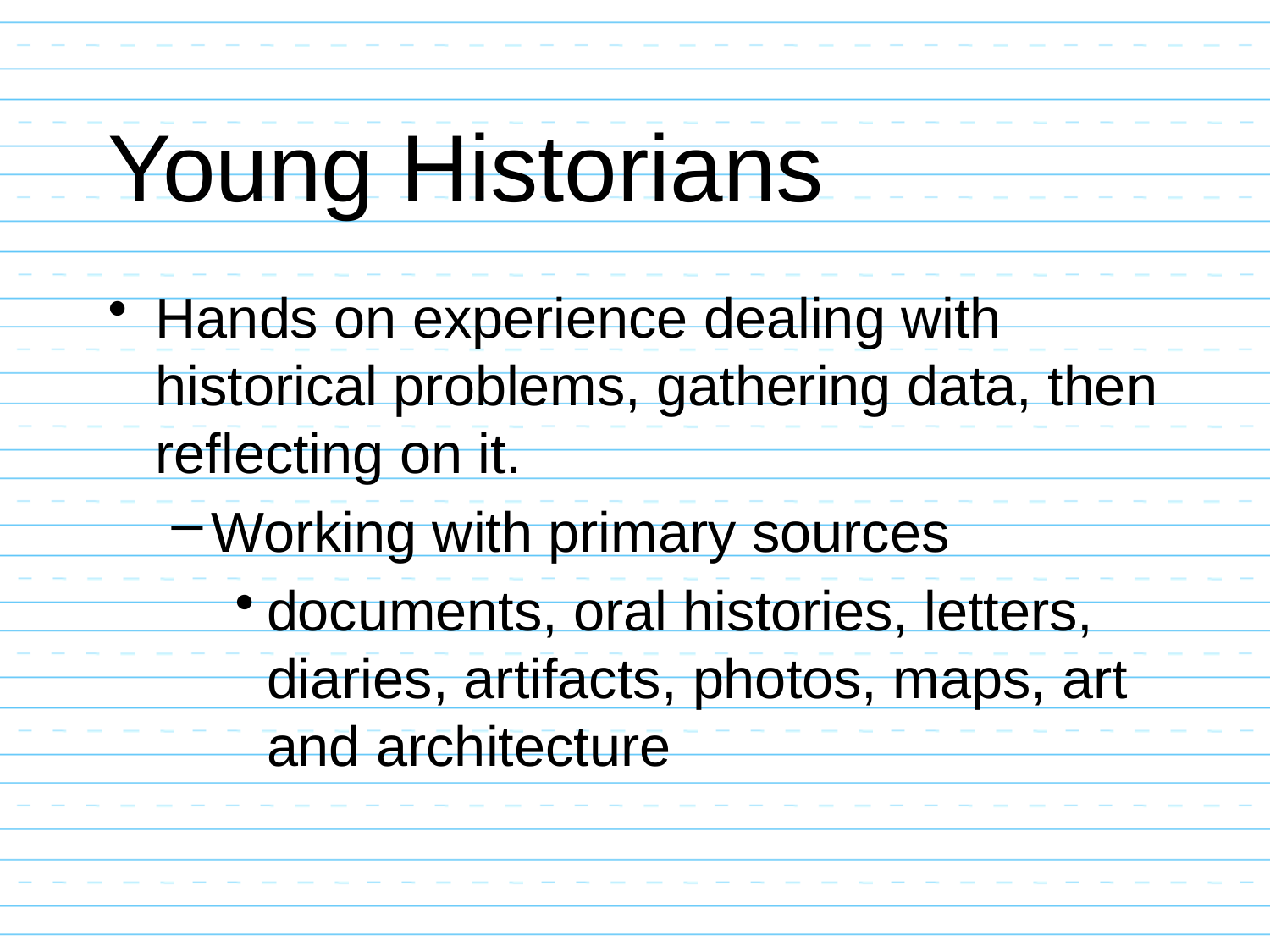

# Young Historians
Hands on experience dealing with historical problems, gathering data, then reflecting on it.
Working with primary sources
documents, oral histories, letters, diaries, artifacts, photos, maps, art and architecture